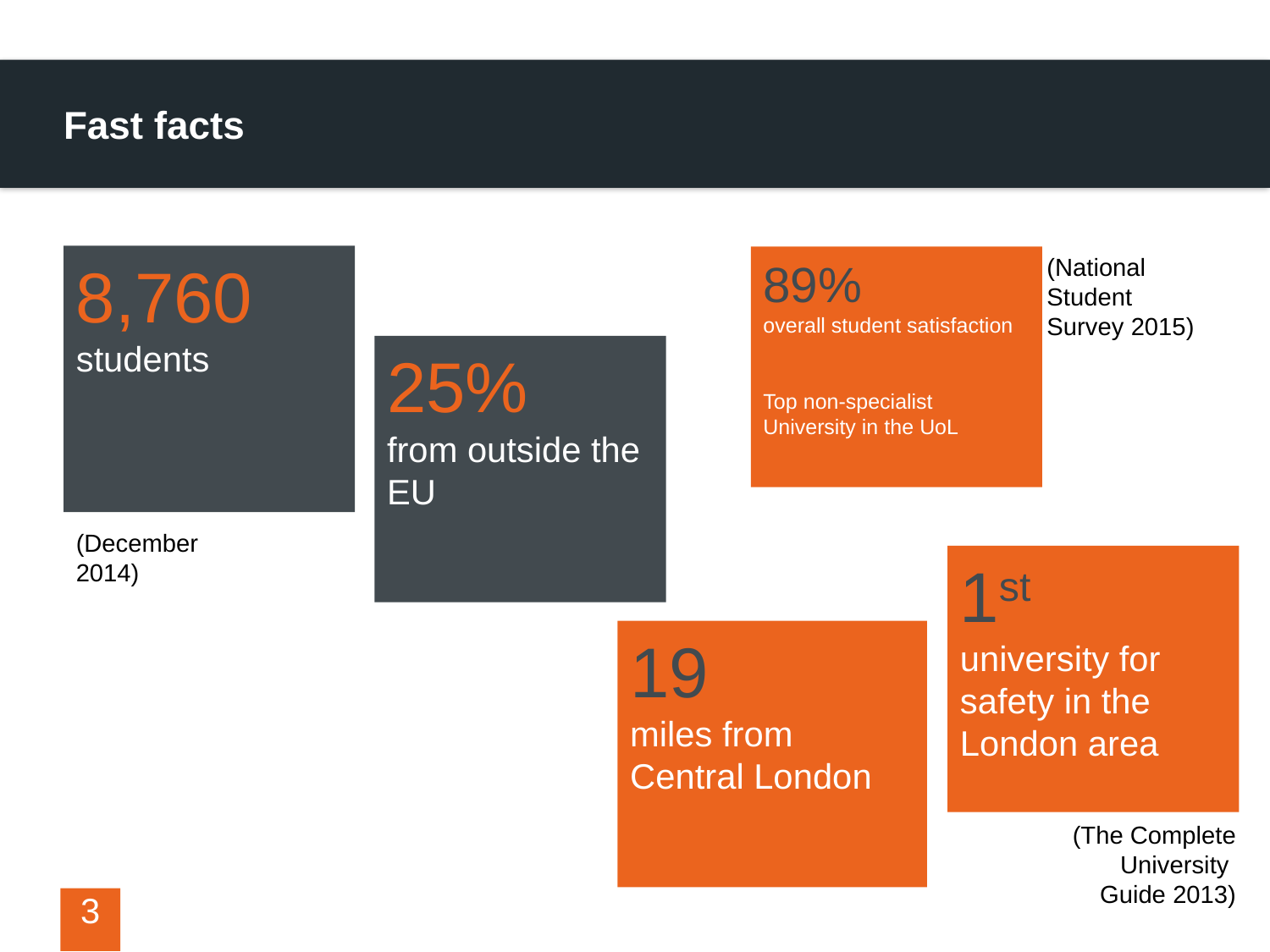

# Fast facts
8,760
students

(National Student Survey 2015)
89%
overall student satisfaction

Top non-specialist University in the UoL

25%
from outside the EU

(December 2014)
1st
university for safety in the London area

19
miles from
Central London

(The Complete University
Guide 2013)
3